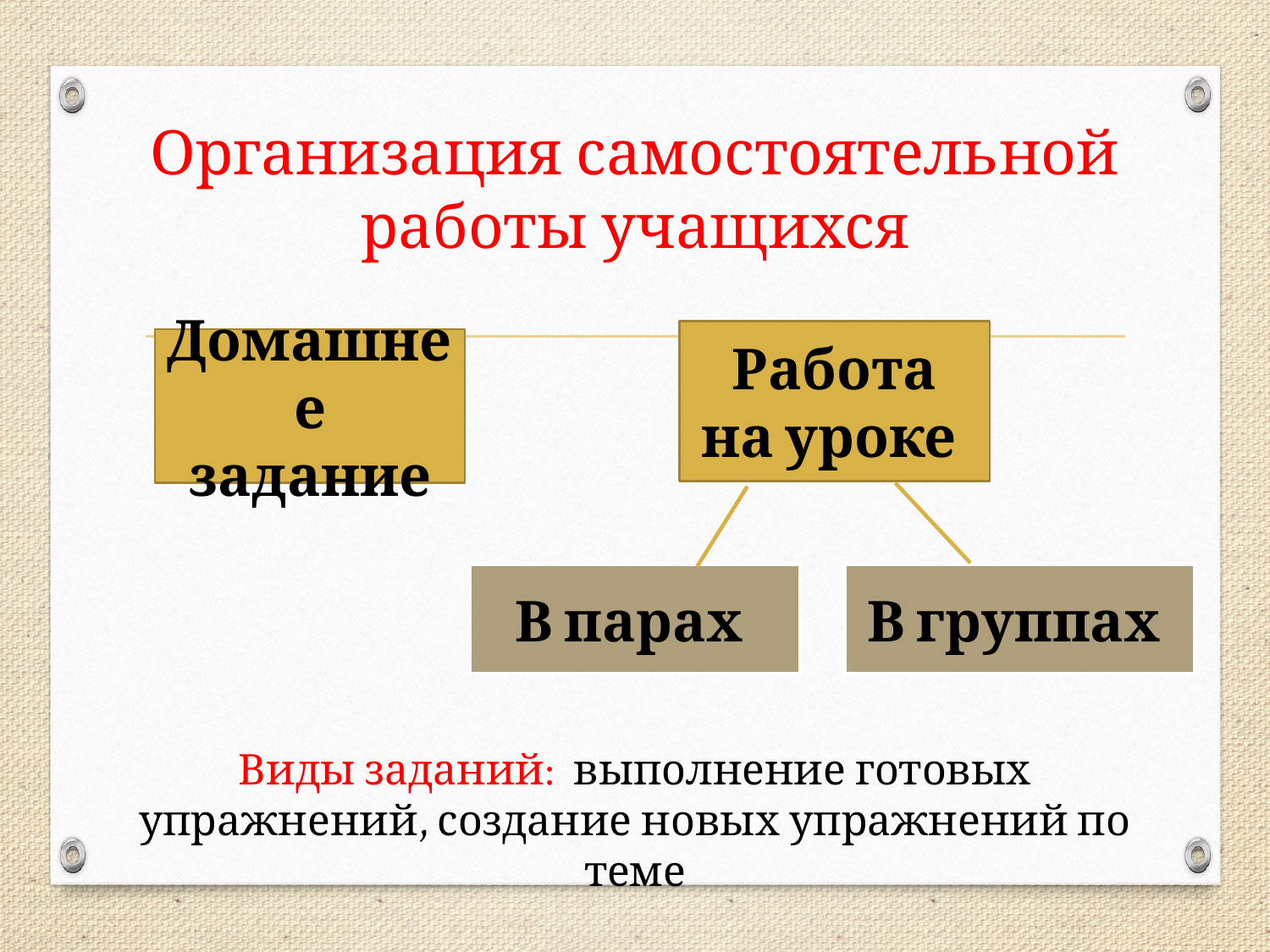

# Организация самостоятельной работы учащихся
Работа на уроке
Домашнее задание
В парах
В группах
Виды заданий:  выполнение готовых упражнений, создание новых упражнений по теме